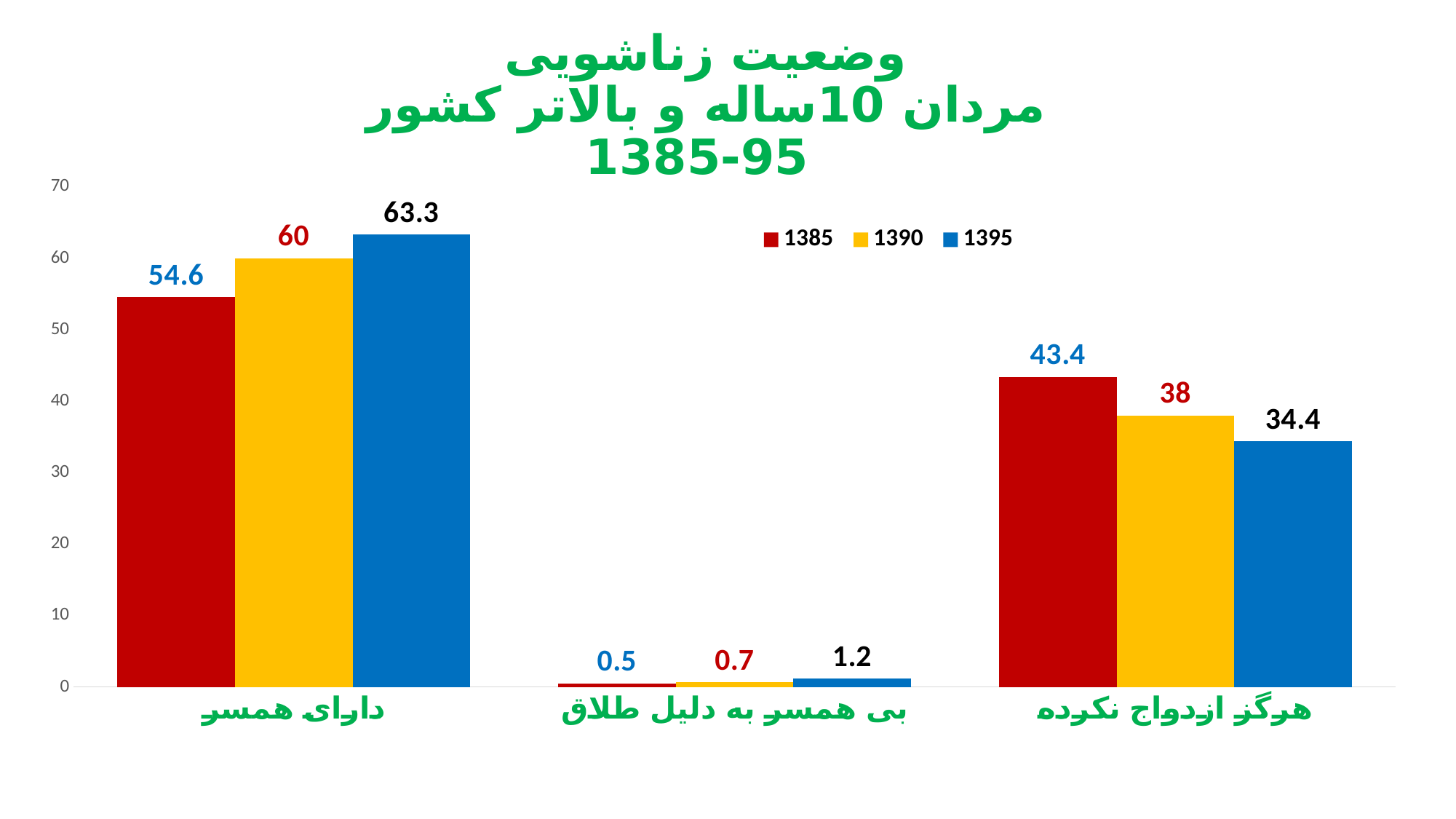

# وضعیت زناشویی مردان 10ساله و بالاتر کشور 95-1385

### Chart

| Category | 1385 | 1390 | 1395 |
|---|---|---|---|
| دارای همسر | 54.6 | 60.0 | 63.3 |
| بی همسر به دلیل طلاق | 0.5 | 0.7 | 1.2 |
| هرگز ازدواج نکرده | 43.4 | 38.0 | 34.4 |